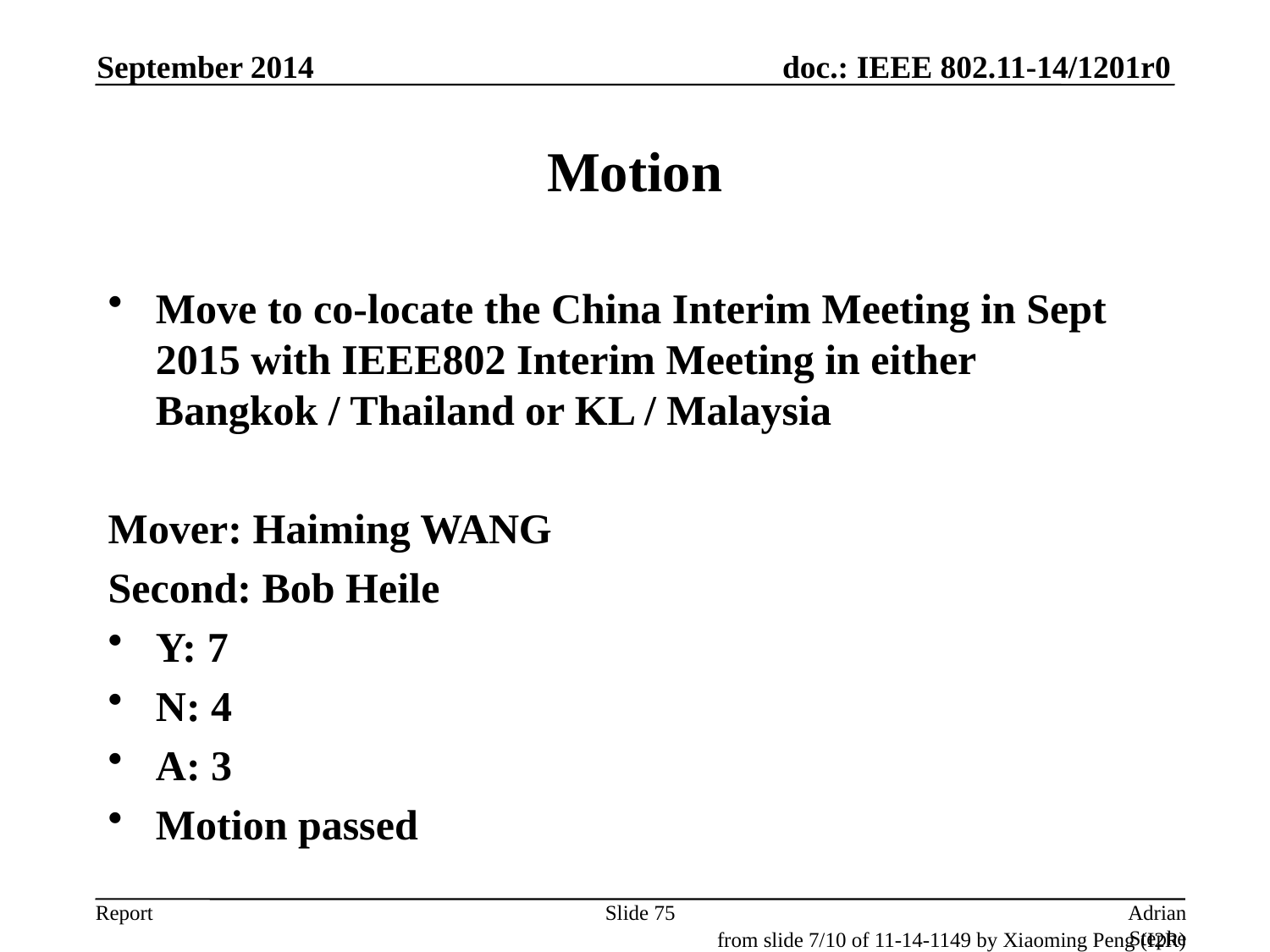

September 2014
# Motion
Move to co-locate the China Interim Meeting in Sept 2015 with IEEE802 Interim Meeting in either Bangkok / Thailand or KL / Malaysia

Mover: Haiming WANG
Second: Bob Heile
Y: 7
N: 4
A: 3
Motion passed

Slide 75
Adrian Stephens, Intel Corporation
from slide 7/10 of 11-14-1149 by Xiaoming Peng (I2R)